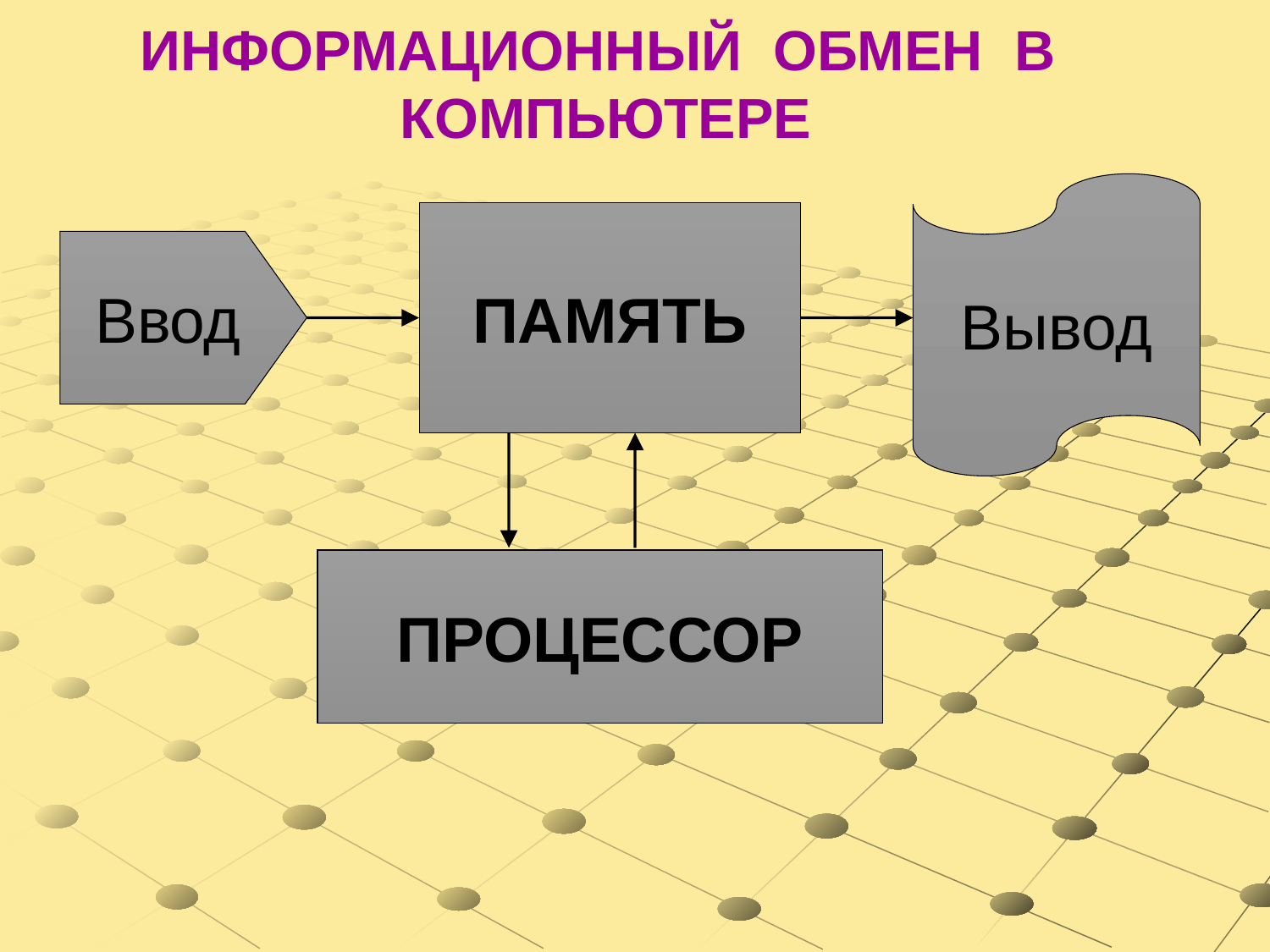

ИНФОРМАЦИОННЫЙ  ОБМЕН  В  КОМПЬЮТЕРЕ
Вывод
ПАМЯТЬ
Ввод

ПРОЦЕССОР